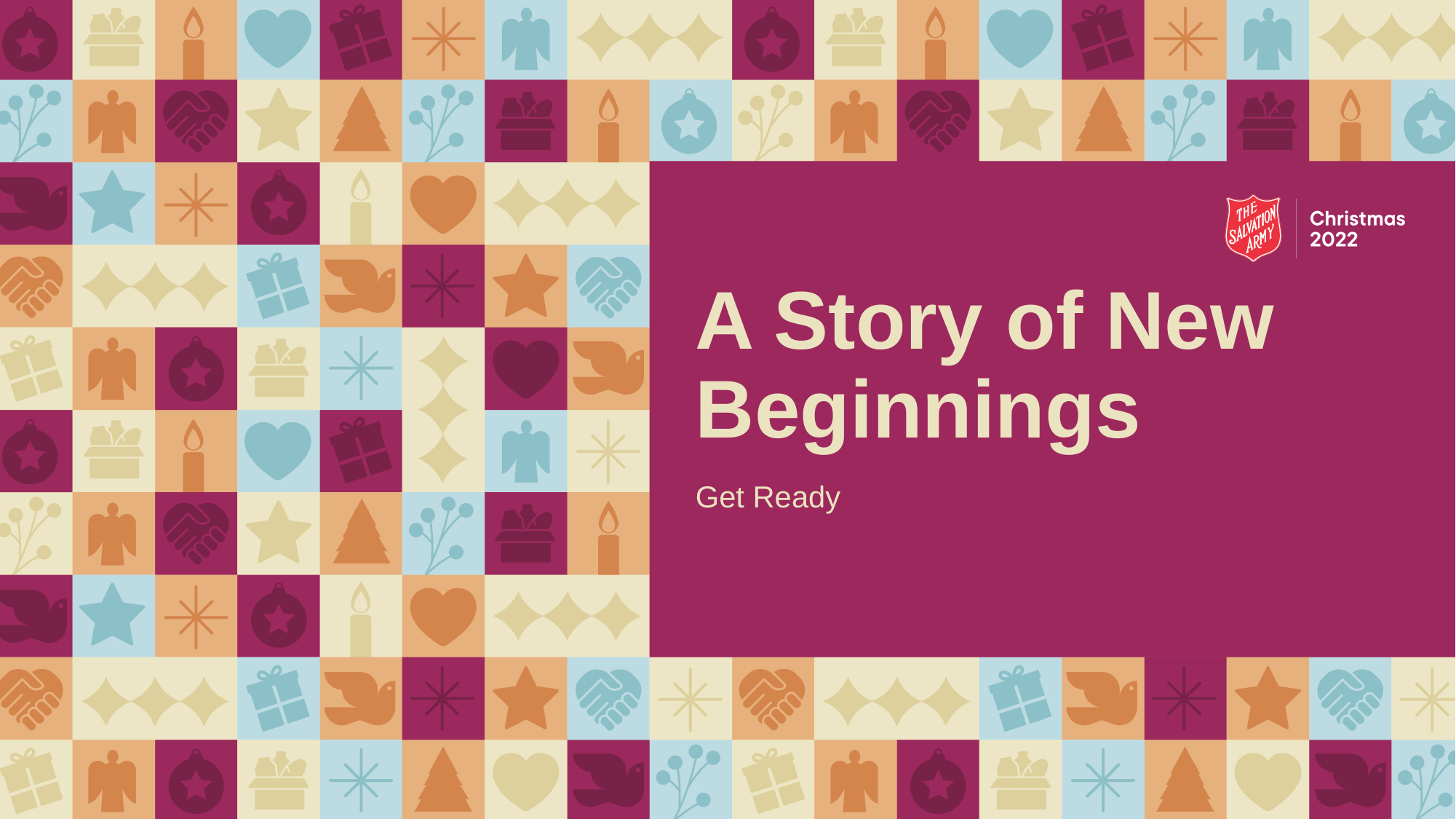

# A Story of New Beginnings
Get Ready